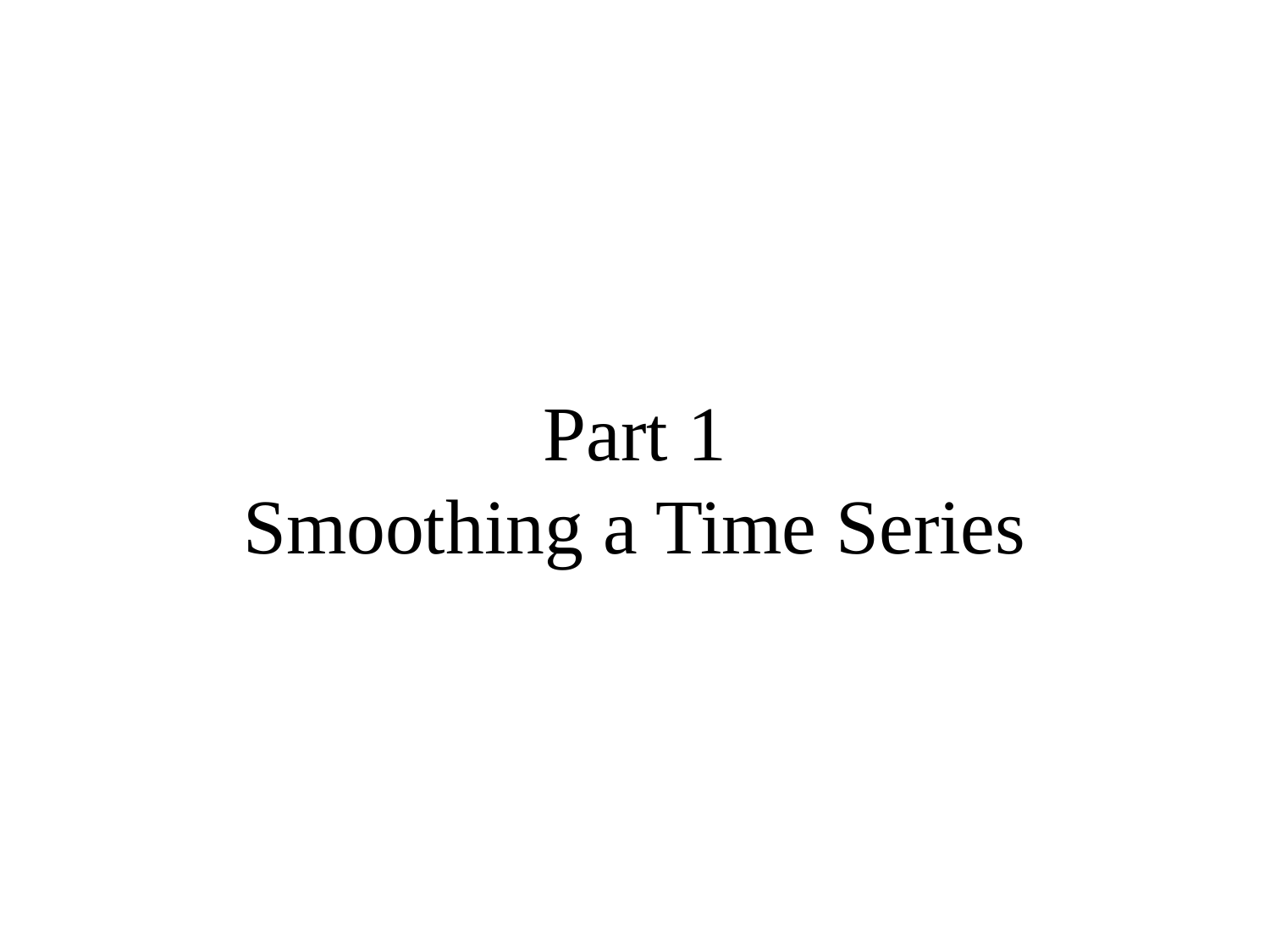

# Part 1 Smoothing a Time Series